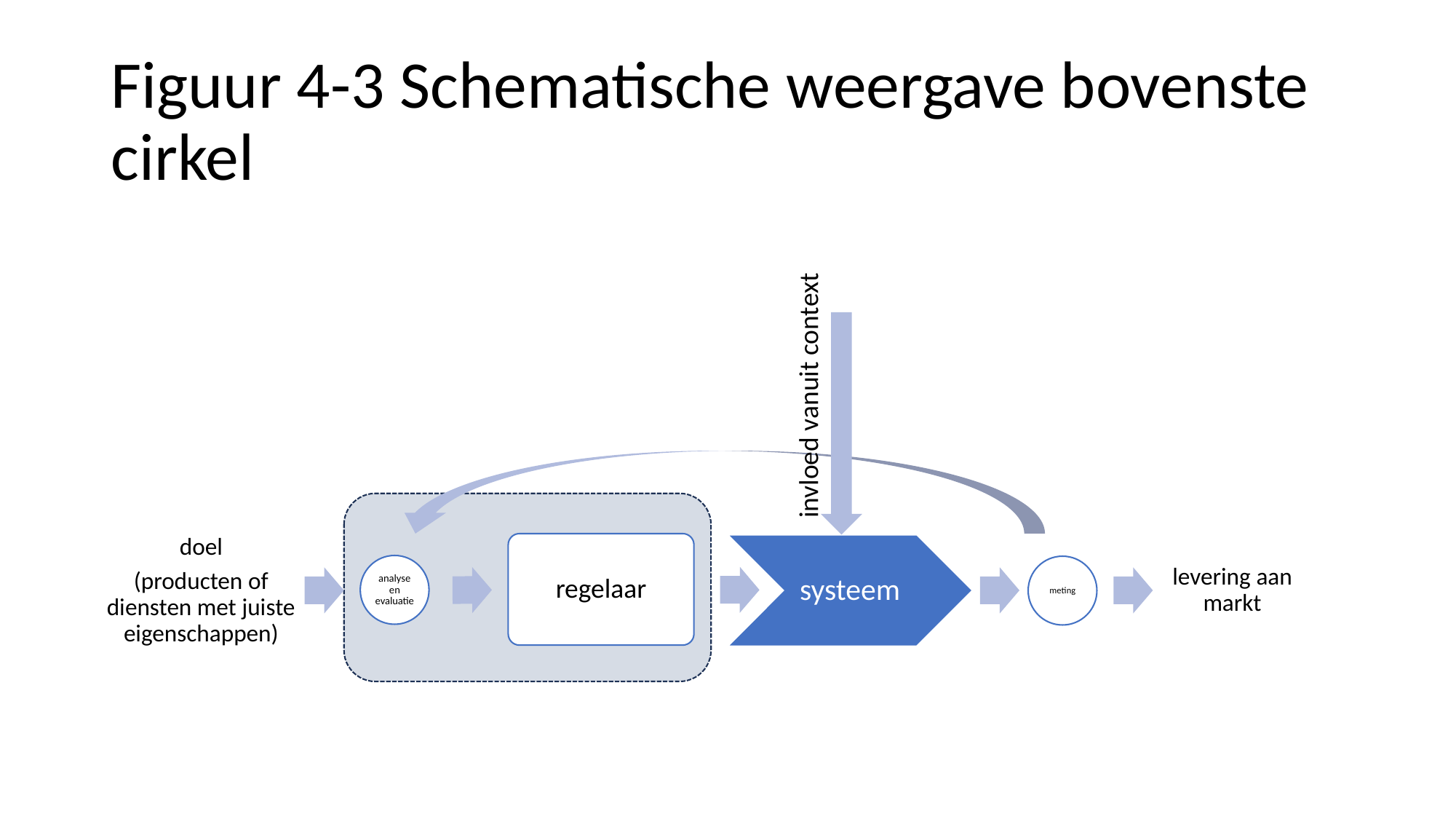

# Figuur 4-3 Schematische weergave bovenste cirkel

invloed vanuit context

regelaar
doel
(producten of diensten met juiste eigenschappen)
systeem
levering aan markt
analyse en evaluatie
meting